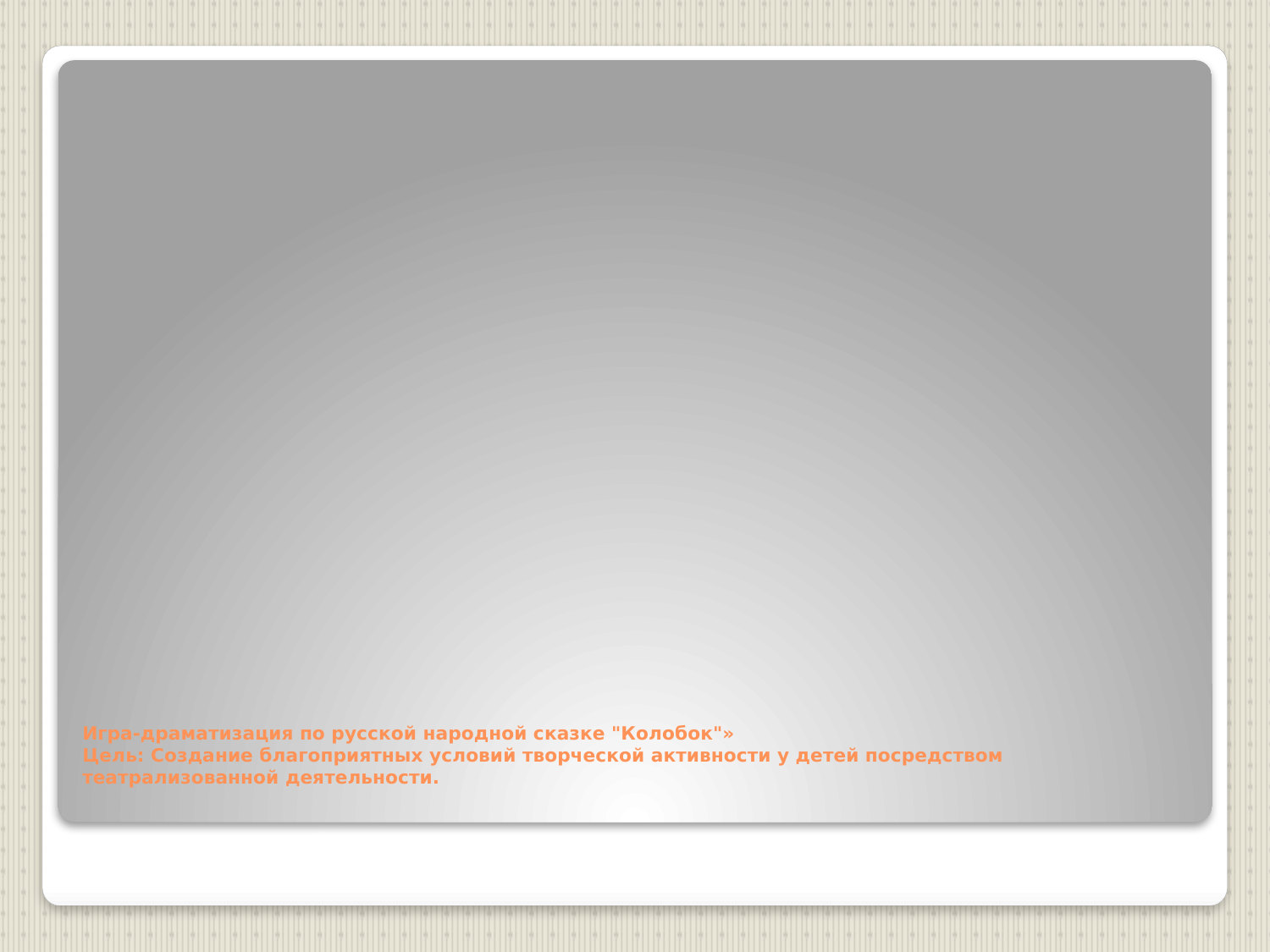

# Игра-драматизация по русской народной сказке "Колобок"» Цель: Создание благоприятных условий творческой активности у детей посредством театрализованной деятельности.